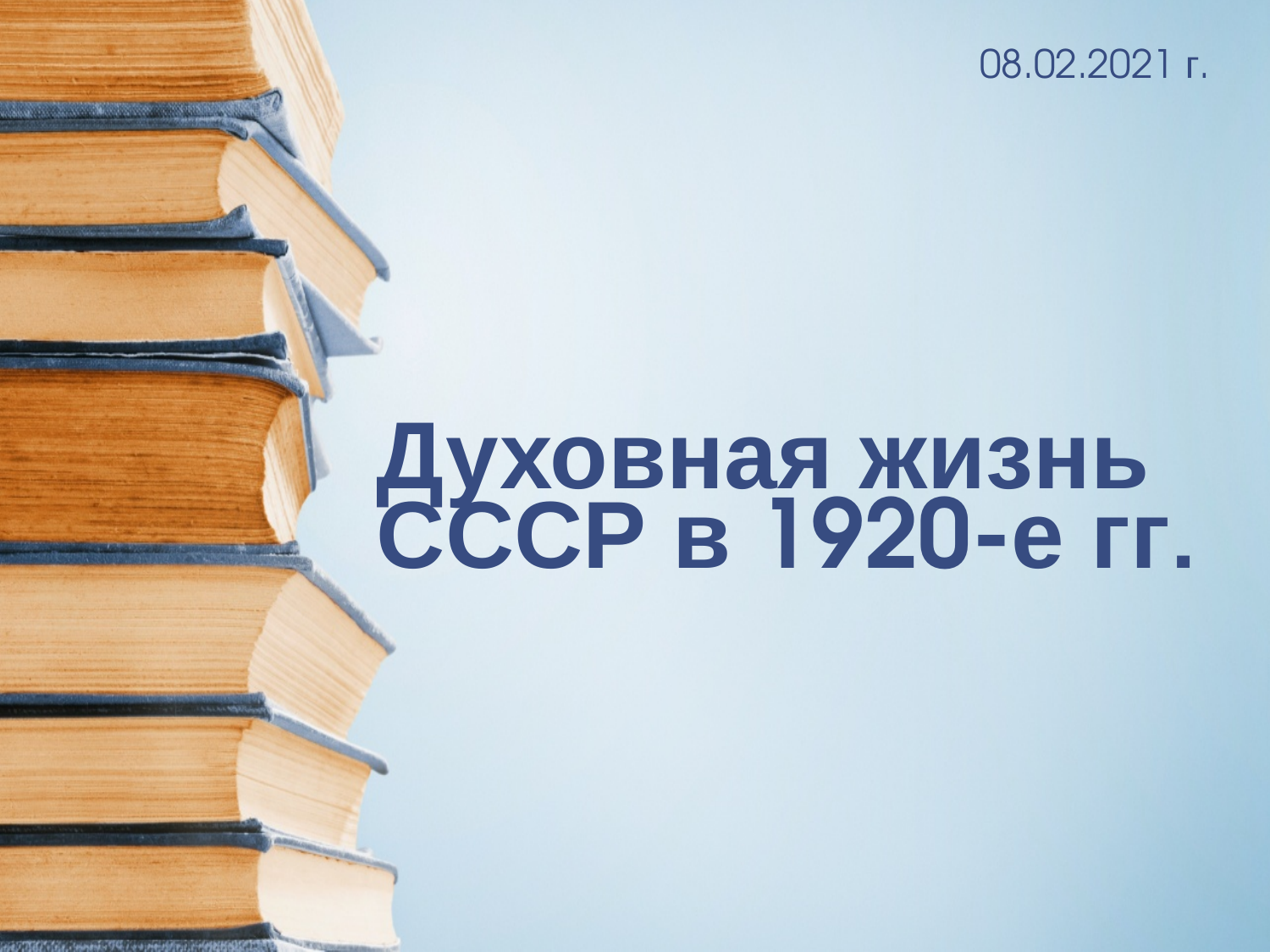

08.02.2021 г.
# Духовная жизнь СССР в 1920-е гг.